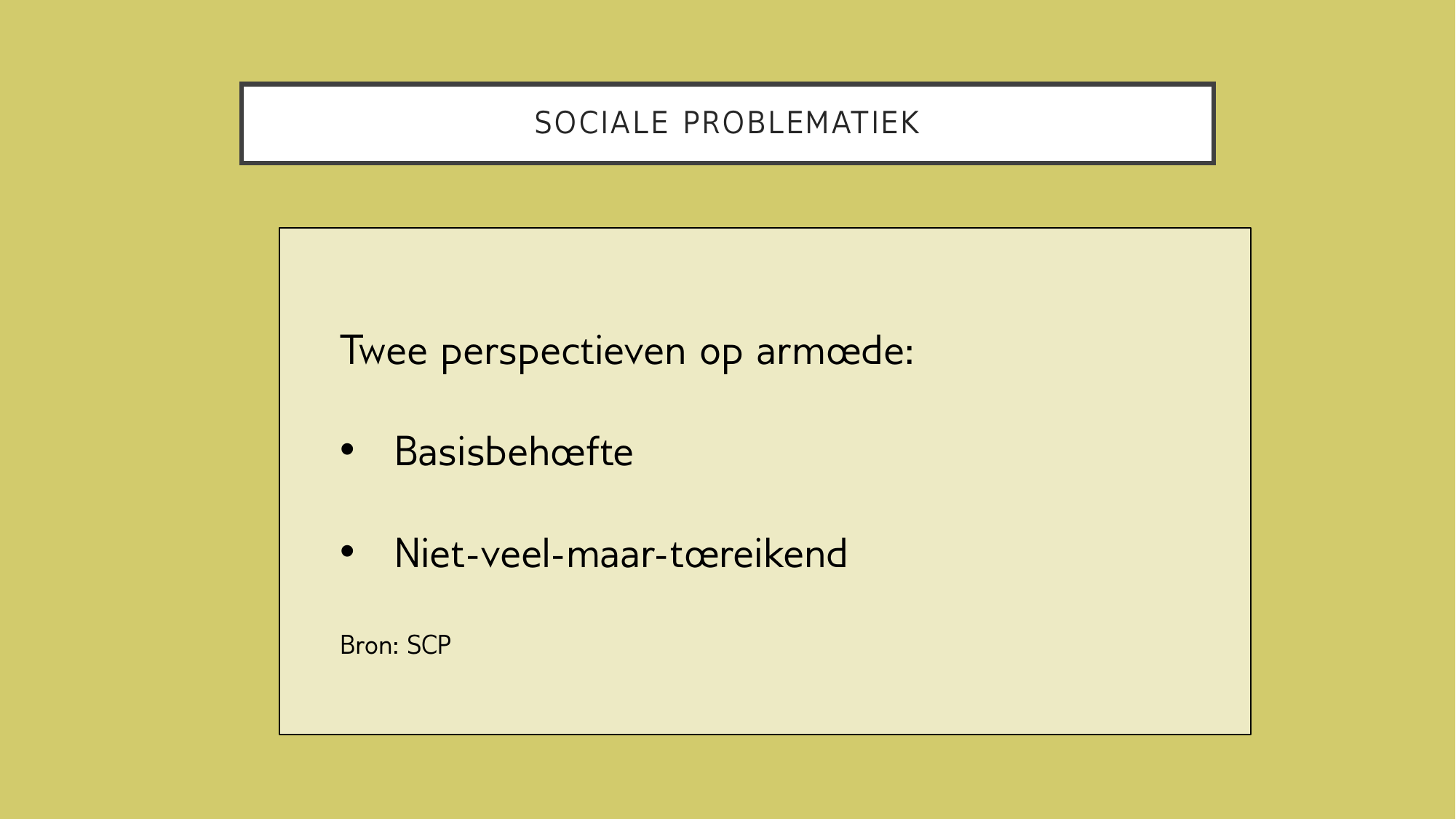

# Sociale problematiek

Twee perspectieven op armoede:

Basisbehoefte

Niet-veel-maar-toereikend

Bron: SCP